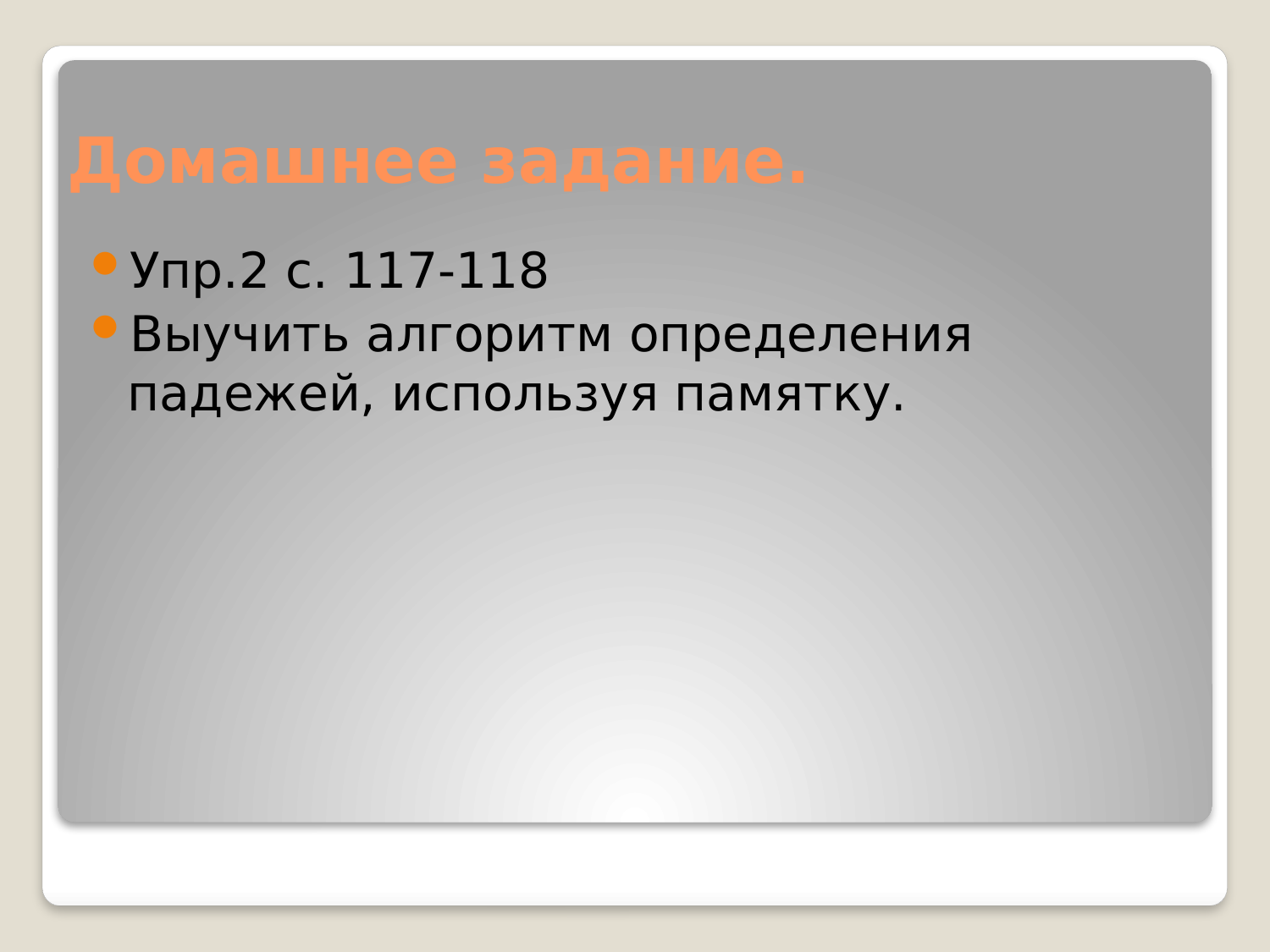

# Домашнее задание.
Упр.2 с. 117-118
Выучить алгоритм определения падежей, используя памятку.